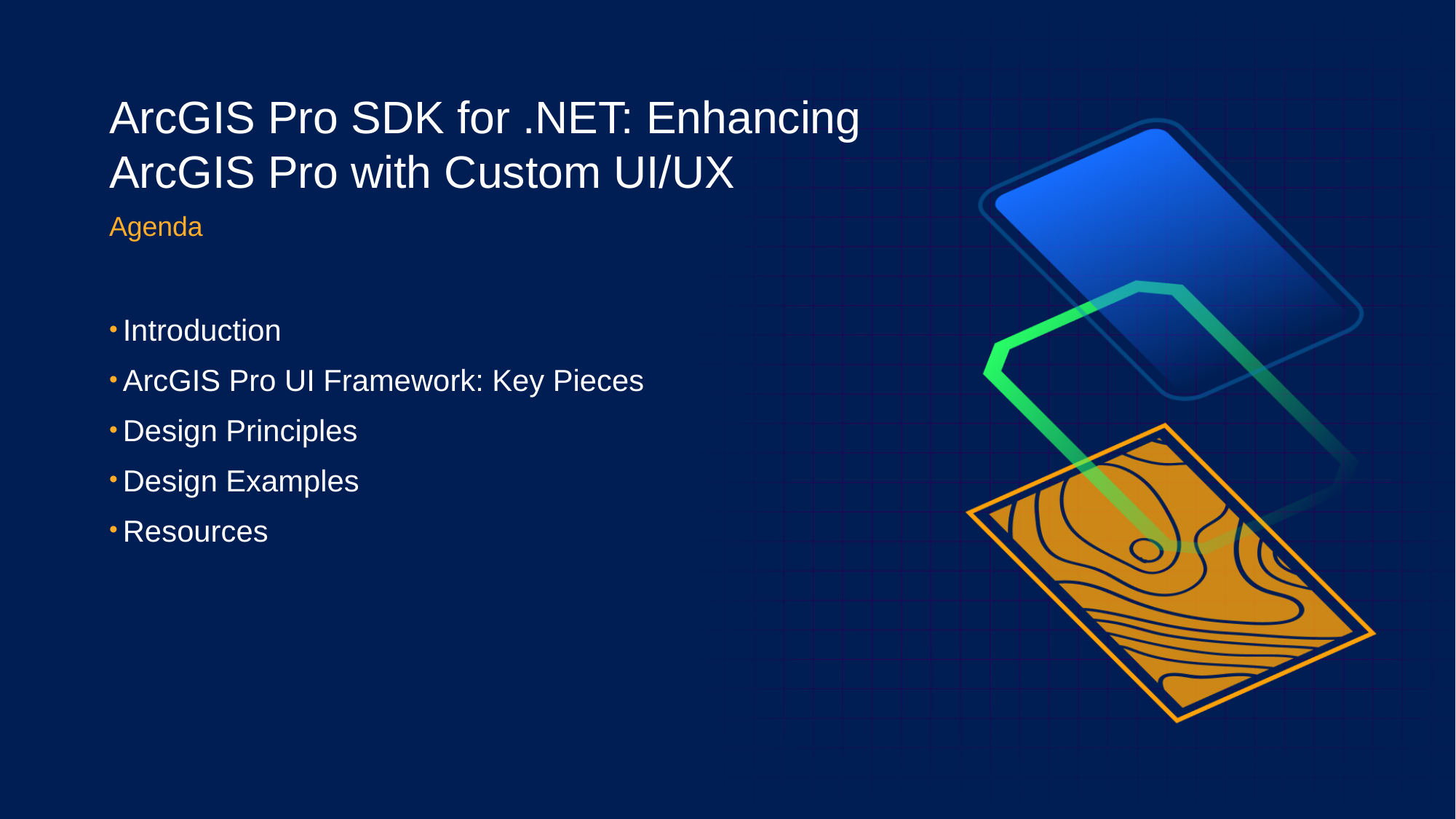

# ArcGIS Pro SDK for .NET: Enhancing ArcGIS Pro with Custom UI/UX
Agenda
Introduction
ArcGIS Pro UI Framework: Key Pieces
Design Principles
Design Examples
Resources